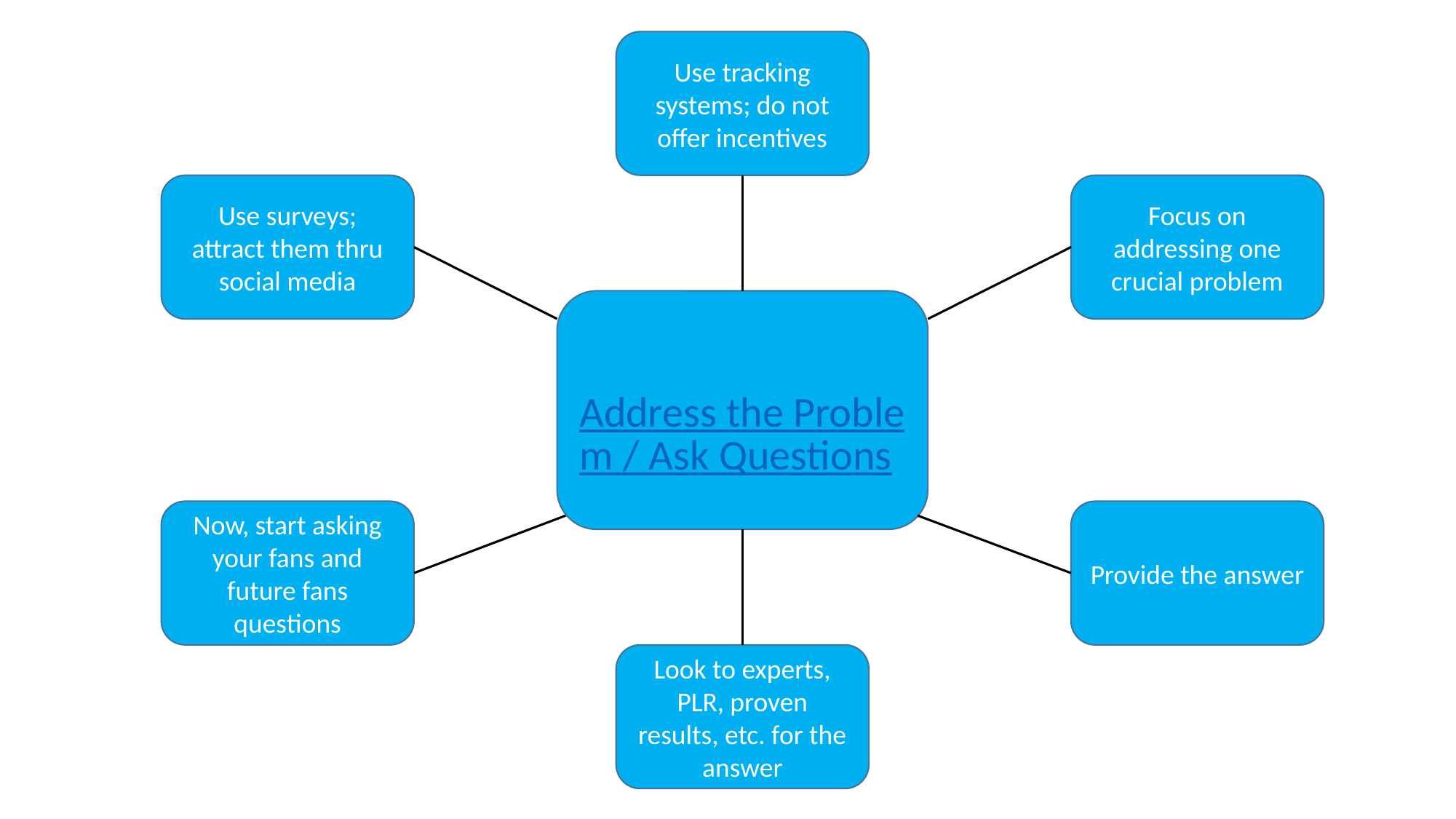

Use tracking systems; do not offer incentives
Focus on addressing one crucial problem
Use surveys; attract them thru social media
Address the Problem / Ask Questions
Now, start asking your fans and future fans questions
Provide the answer
Look to experts, PLR, proven results, etc. for the answer